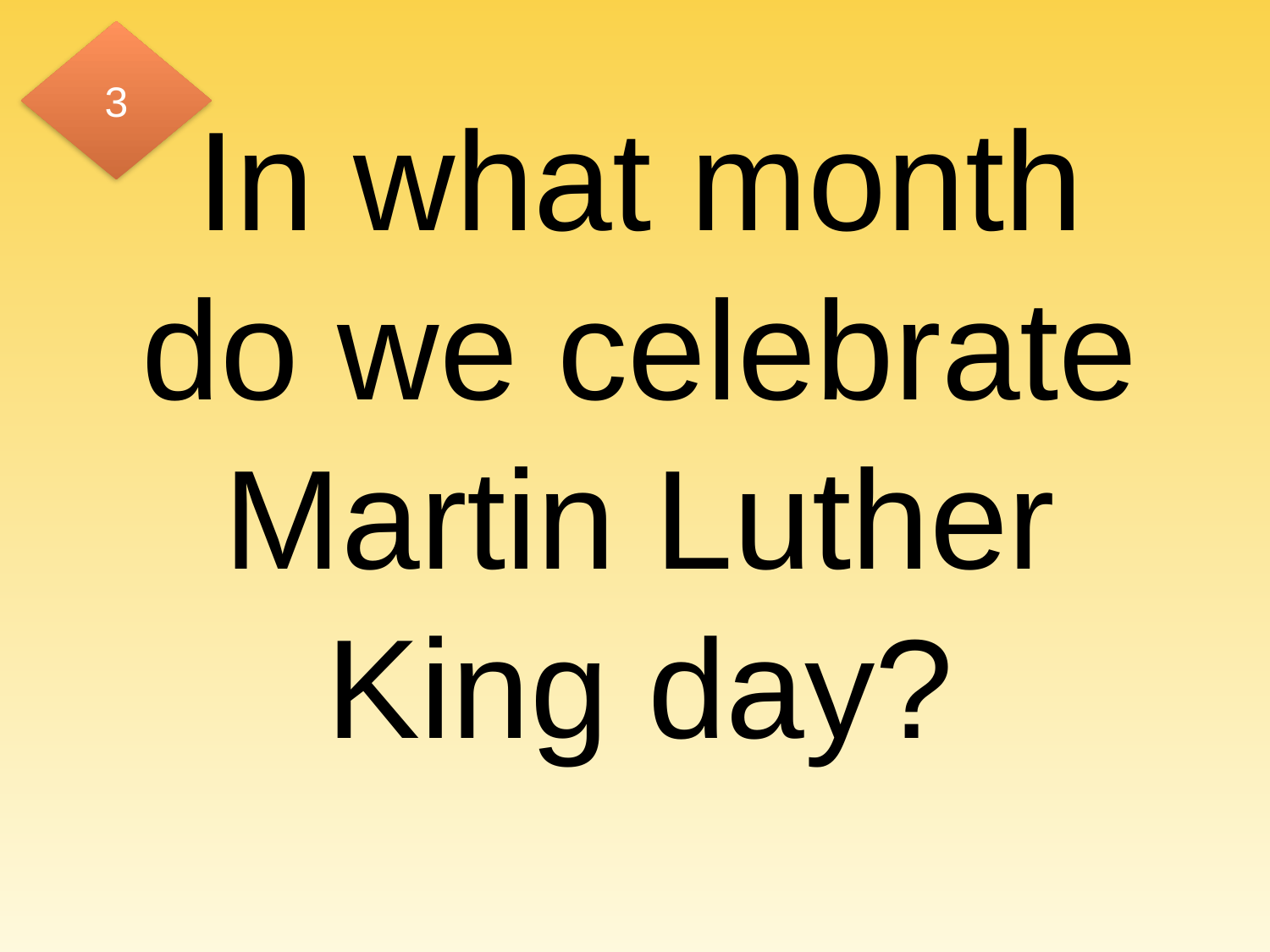

3
# In what month do we celebrate Martin Luther King day?